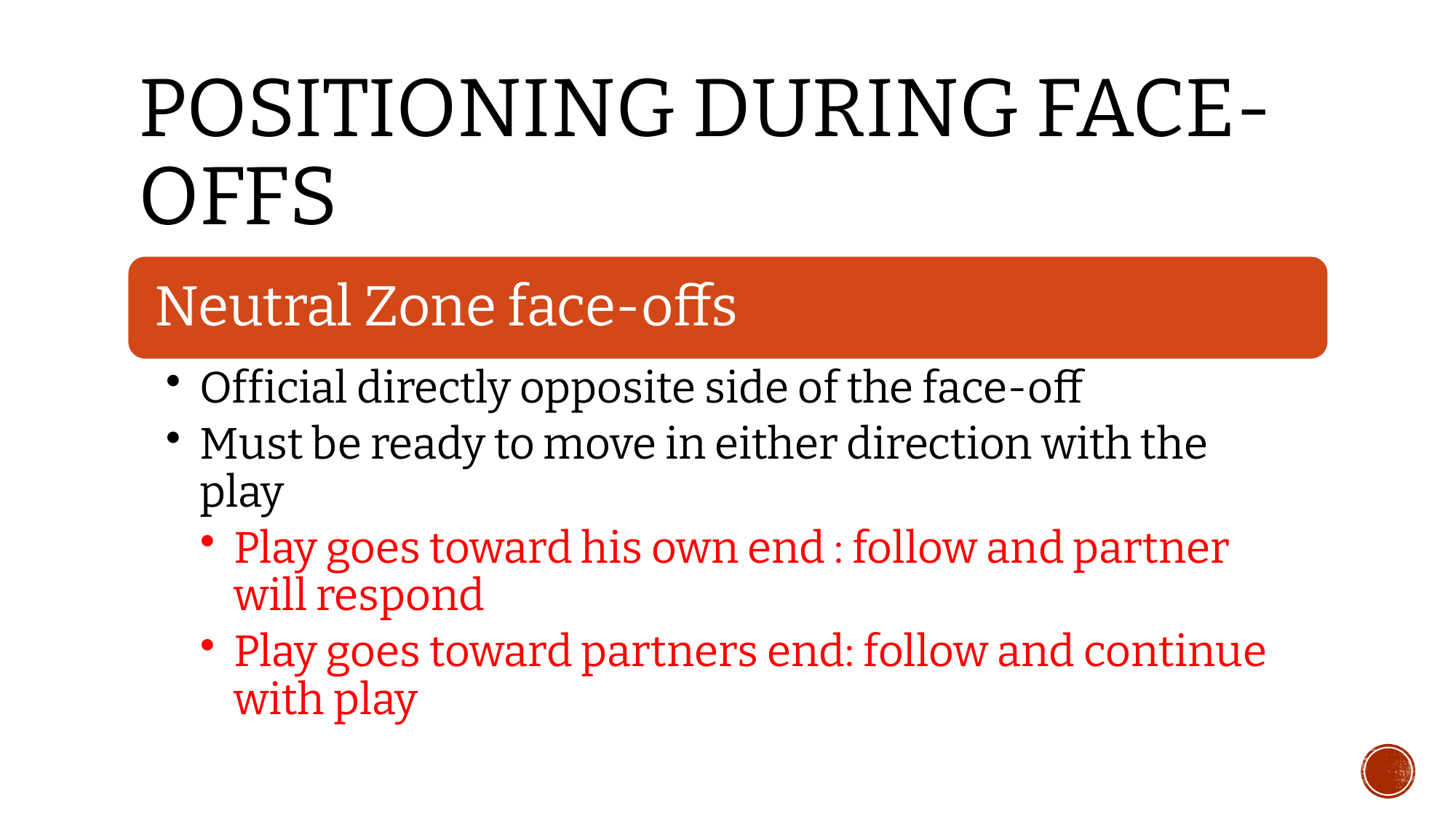

# Positioning During Face-offs
Neutral Zone face-offs
Official directly opposite side of the face-off
Must be ready to move in either direction with the play
Play goes toward his own end : follow and partner will respond
Play goes toward partners end: follow and continue with play